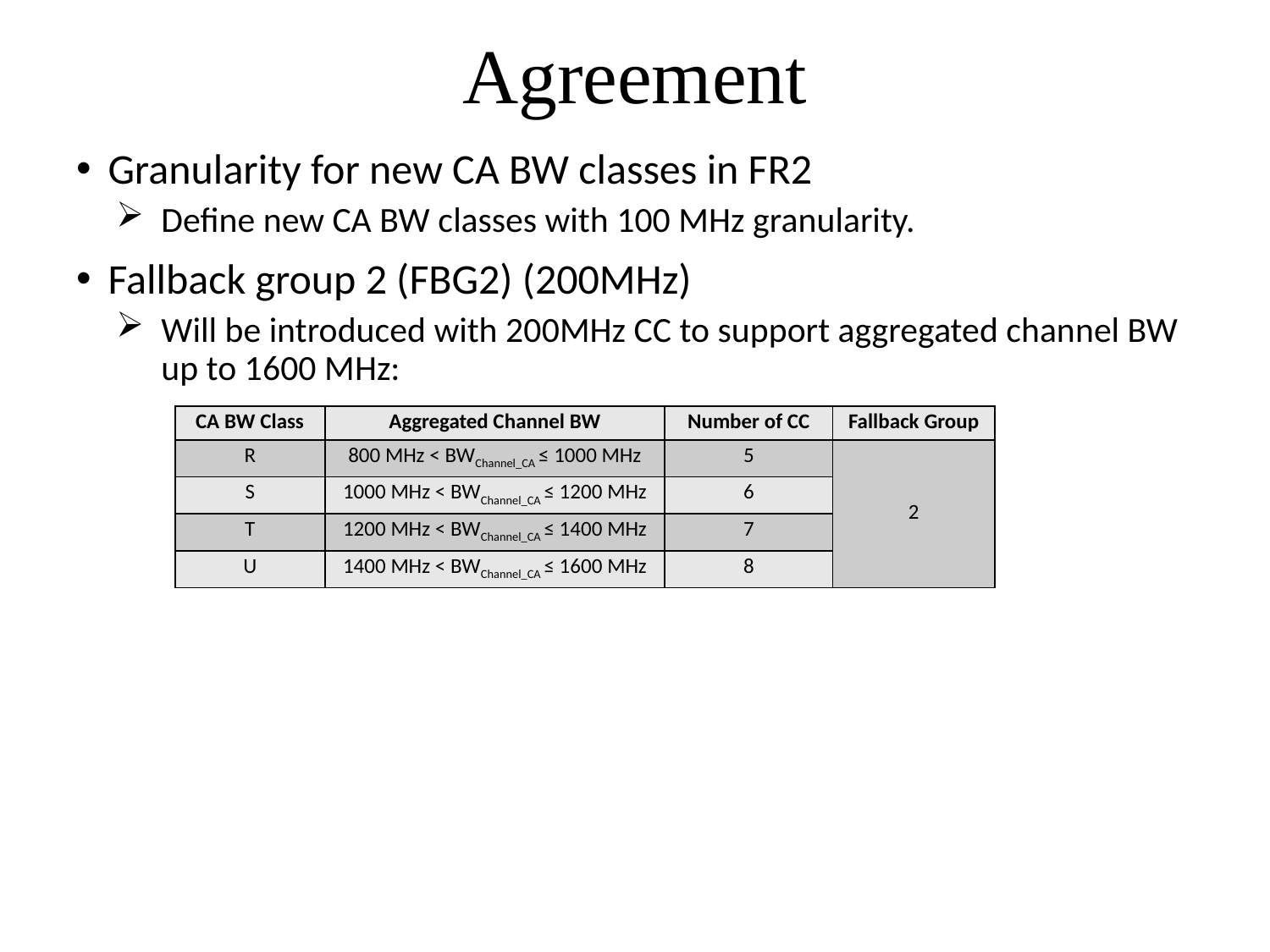

# Agreement
Granularity for new CA BW classes in FR2
Define new CA BW classes with 100 MHz granularity.
Fallback group 2 (FBG2) (200MHz)
Will be introduced with 200MHz CC to support aggregated channel BW up to 1600 MHz:

| CA BW Class | Aggregated Channel BW | Number of CC | Fallback Group |
| --- | --- | --- | --- |
| R | 800 MHz < BWChannel\_CA ≤ 1000 MHz | 5 | 2 |
| S | 1000 MHz < BWChannel\_CA ≤ 1200 MHz | 6 |  |
| T | 1200 MHz < BWChannel\_CA ≤ 1400 MHz | 7 |  |
| U | 1400 MHz < BWChannel\_CA ≤ 1600 MHz | 8 |  |